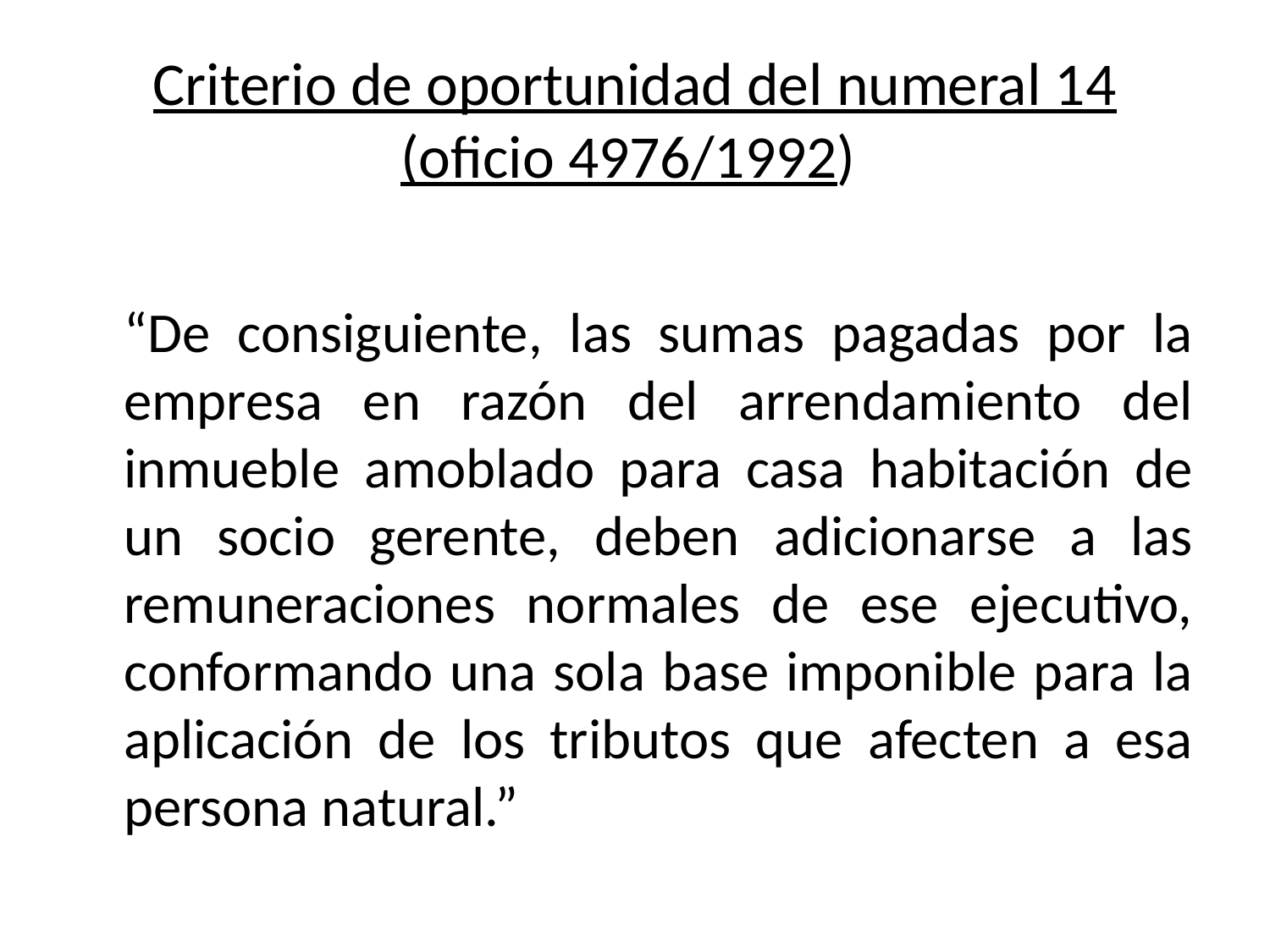

# Criterio de oportunidad del numeral 14 (oficio 4976/1992)
“De consiguiente, las sumas pagadas por la empresa en razón del arrendamiento del inmueble amoblado para casa habitación de un socio gerente, deben adicionarse a las remuneraciones normales de ese ejecutivo, conformando una sola base imponible para la aplicación de los tributos que afecten a esa persona natural.”